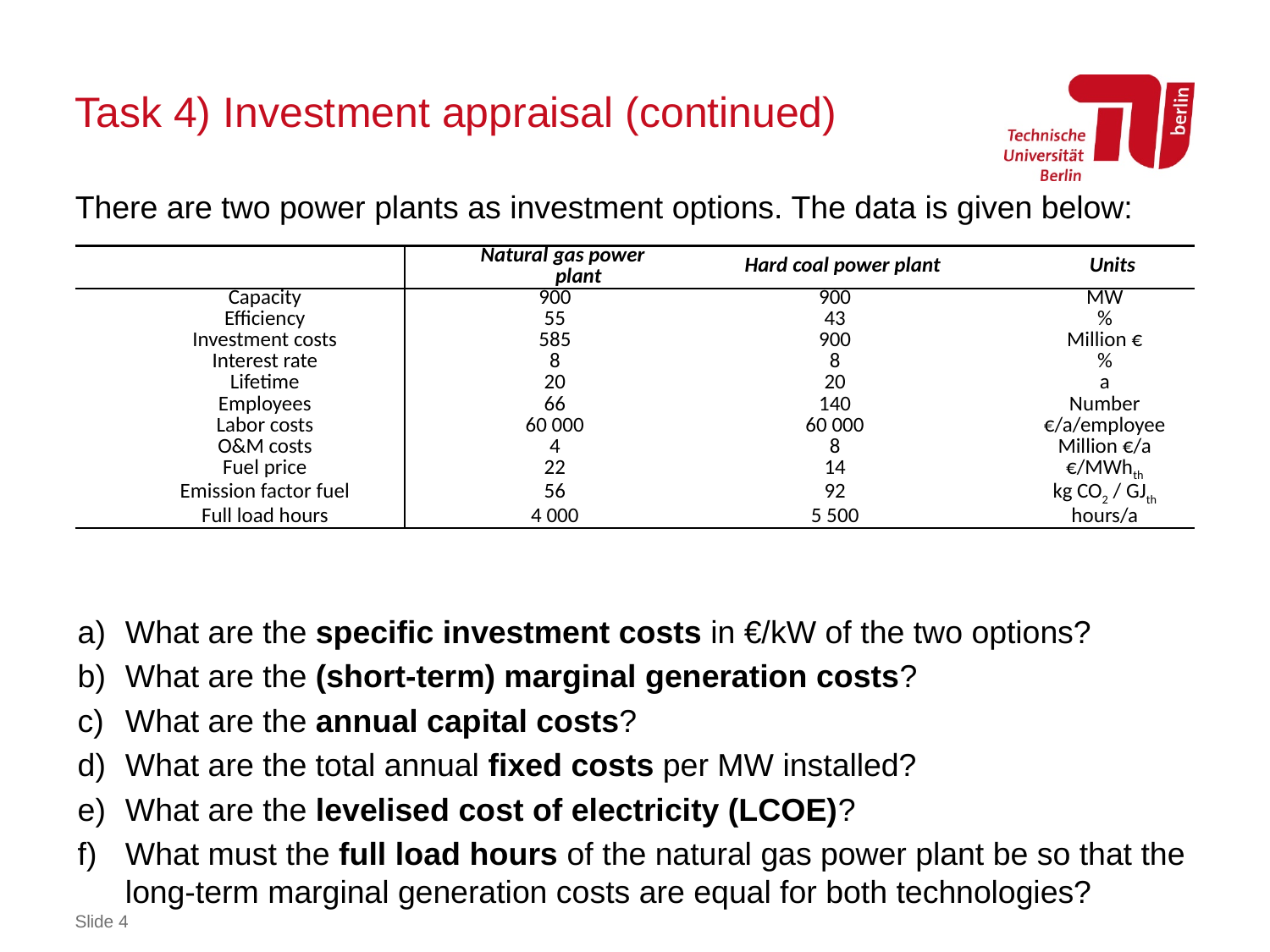

# Task 4) Investment appraisal (continued)
There are two power plants as investment options. The data is given below:

What are the specific investment costs in €/kW of the two options?
What are the (short-term) marginal generation costs?
What are the annual capital costs?
What are the total annual fixed costs per MW installed?
What are the levelised cost of electricity (LCOE)?
What must the full load hours of the natural gas power plant be so that the long-term marginal generation costs are equal for both technologies?

|  | Natural gas power plant | Hard coal power plant | Units |
| --- | --- | --- | --- |
| Capacity | 900 | 900 | MW |
| Efficiency | 55 | 43 | % |
| Investment costs | 585 | 900 | Million € |
| Interest rate | 8 | 8 | % |
| Lifetime | 20 | 20 | a |
| Employees | 66 | 140 | Number |
| Labor costs | 60 000 | 60 000 | €/a/employee |
| O&M costs | 4 | 8 | Million €/a |
| Fuel price | 22 | 14 | €/MWhth |
| Emission factor fuel | 56 | 92 | kg CO2 / GJth |
| Full load hours | 4 000 | 5 500 | hours/a |
Slide 4